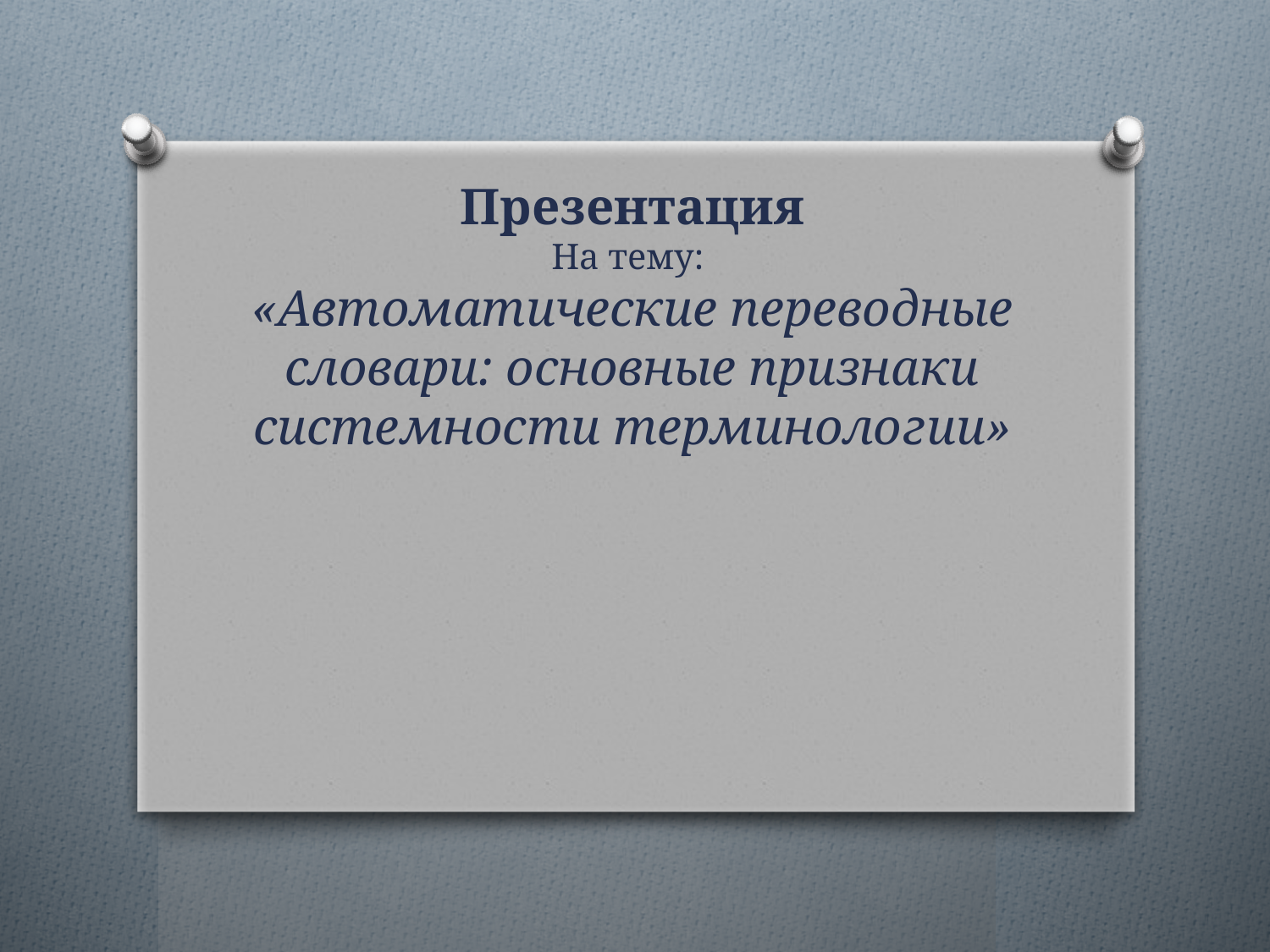

# Презентация На тему: «Автоматические переводные словари: основные признаки системности терминологии»